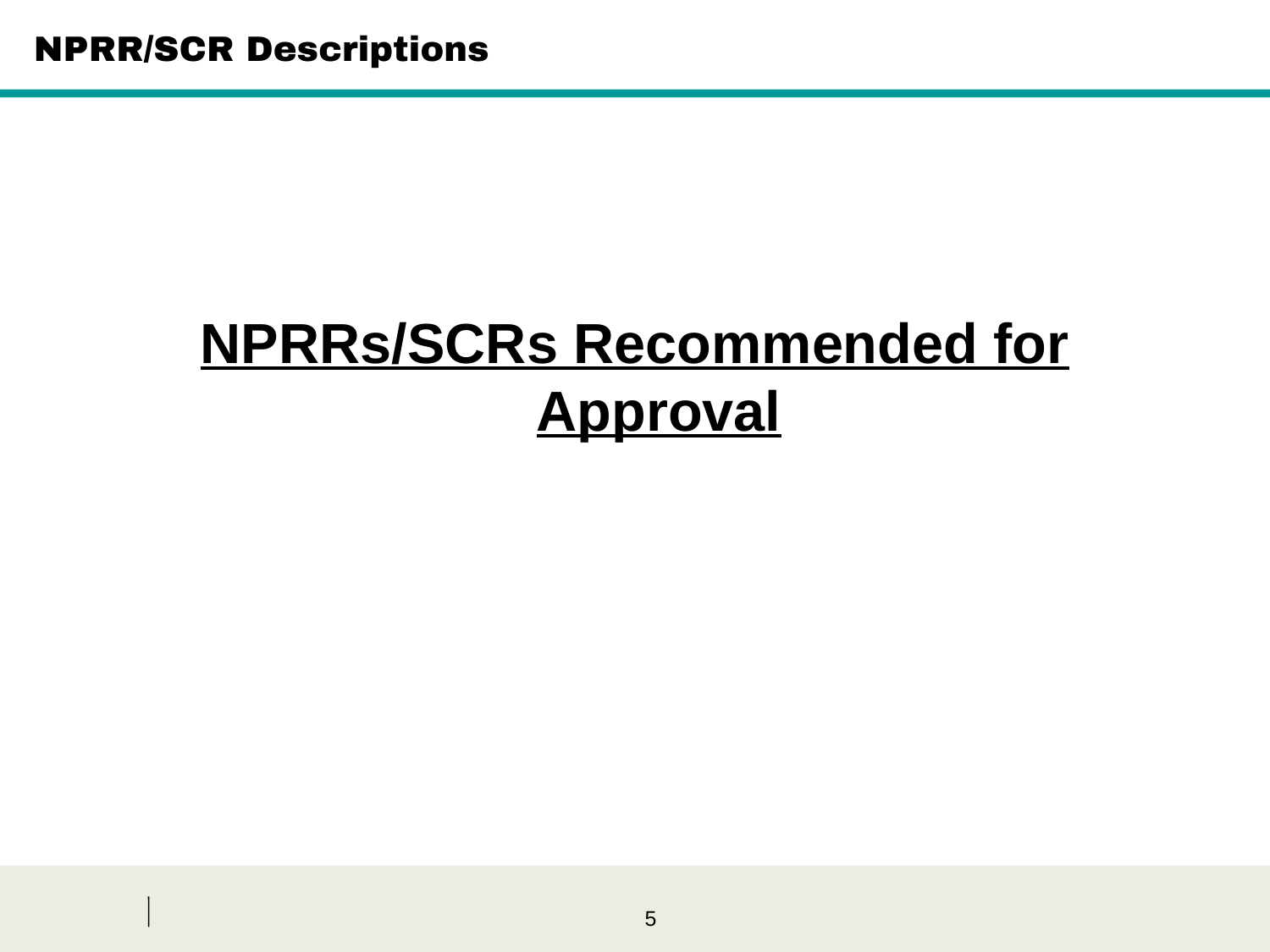

# NPRR/SCR Descriptions

NPRRs/SCRs Recommended for Approval